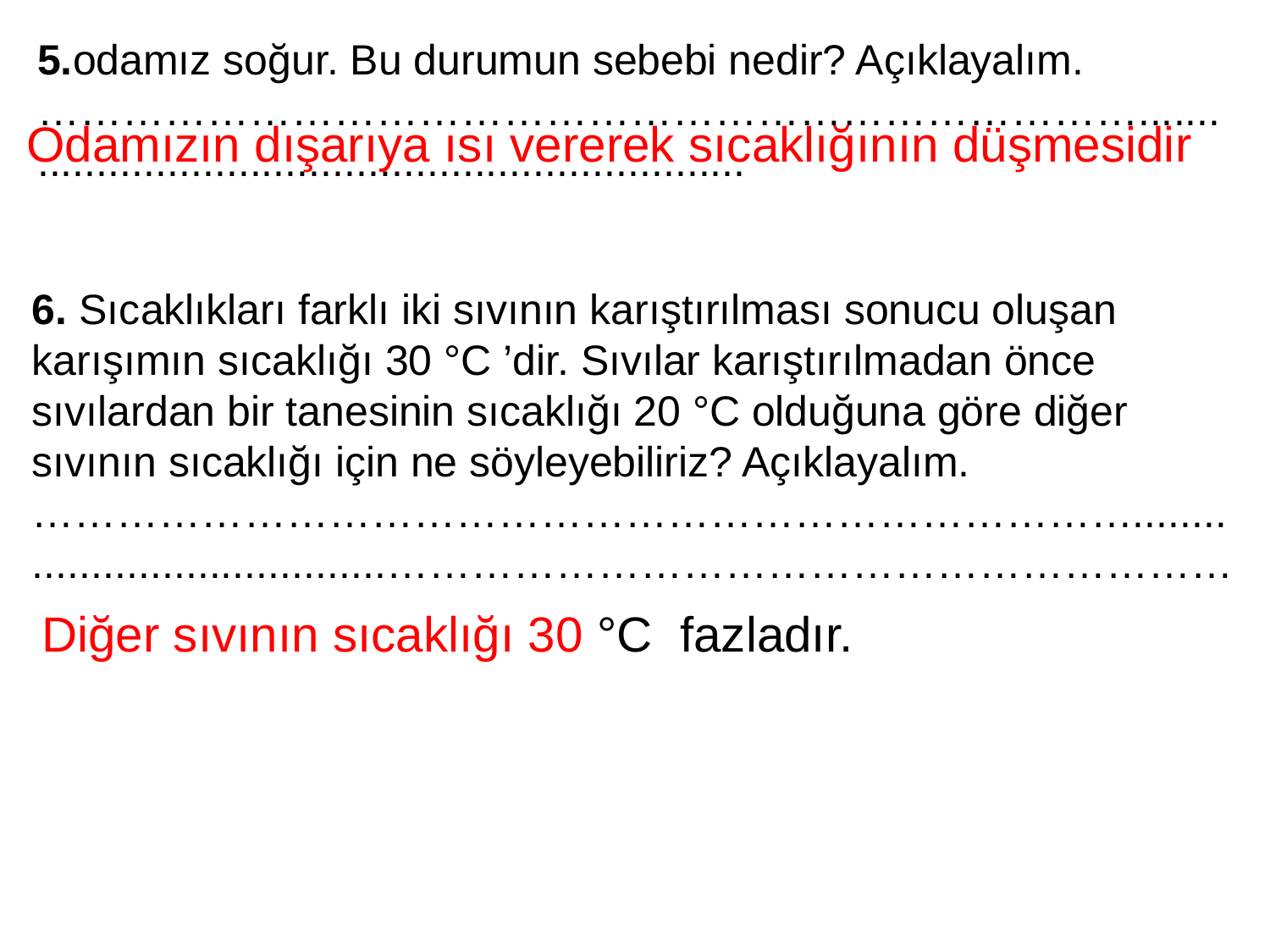

5.odamız soğur. Bu durumun sebebi nedir? Açıklayalım.
……………………………………………………………………...................................................................
Odamızın dışarıya ısı vererek sıcaklığının düşmesidir
6. Sıcaklıkları farklı iki sıvının karıştırılması sonucu oluşan karışımın sıcaklığı 30 °C ’dir. Sıvılar karıştırılmadan önce sıvılardan bir tanesinin sıcaklığı 20 °C olduğuna göre diğer sıvının sıcaklığı için ne söyleyebiliriz? Açıklayalım.
……………………………………………………………………......................................……………………………………………………
Diğer sıvının sıcaklığı 30 °C  fazladır.